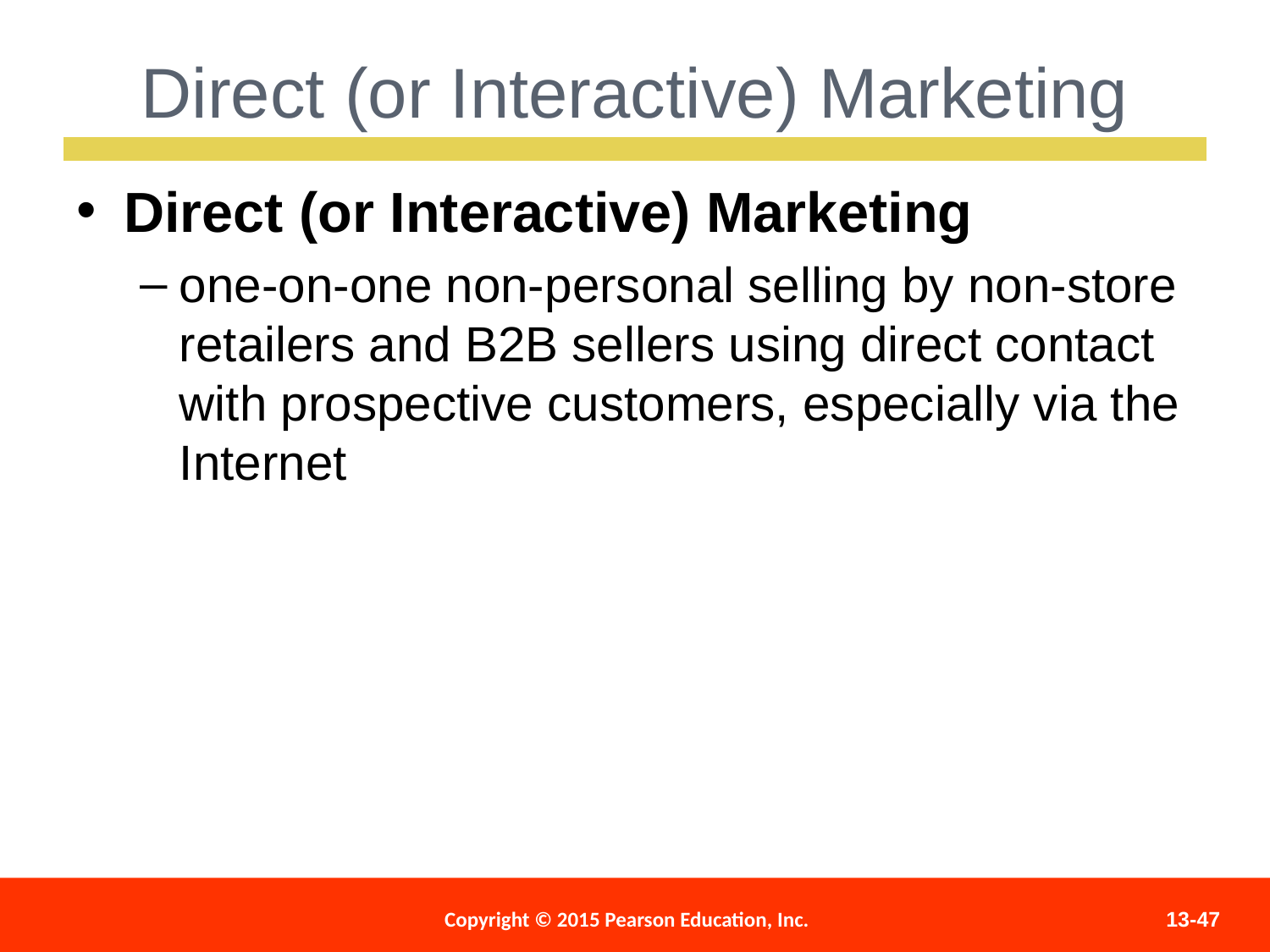

Direct (or Interactive) Marketing
Direct (or Interactive) Marketing
one-on-one non-personal selling by non-store retailers and B2B sellers using direct contact with prospective customers, especially via the Internet